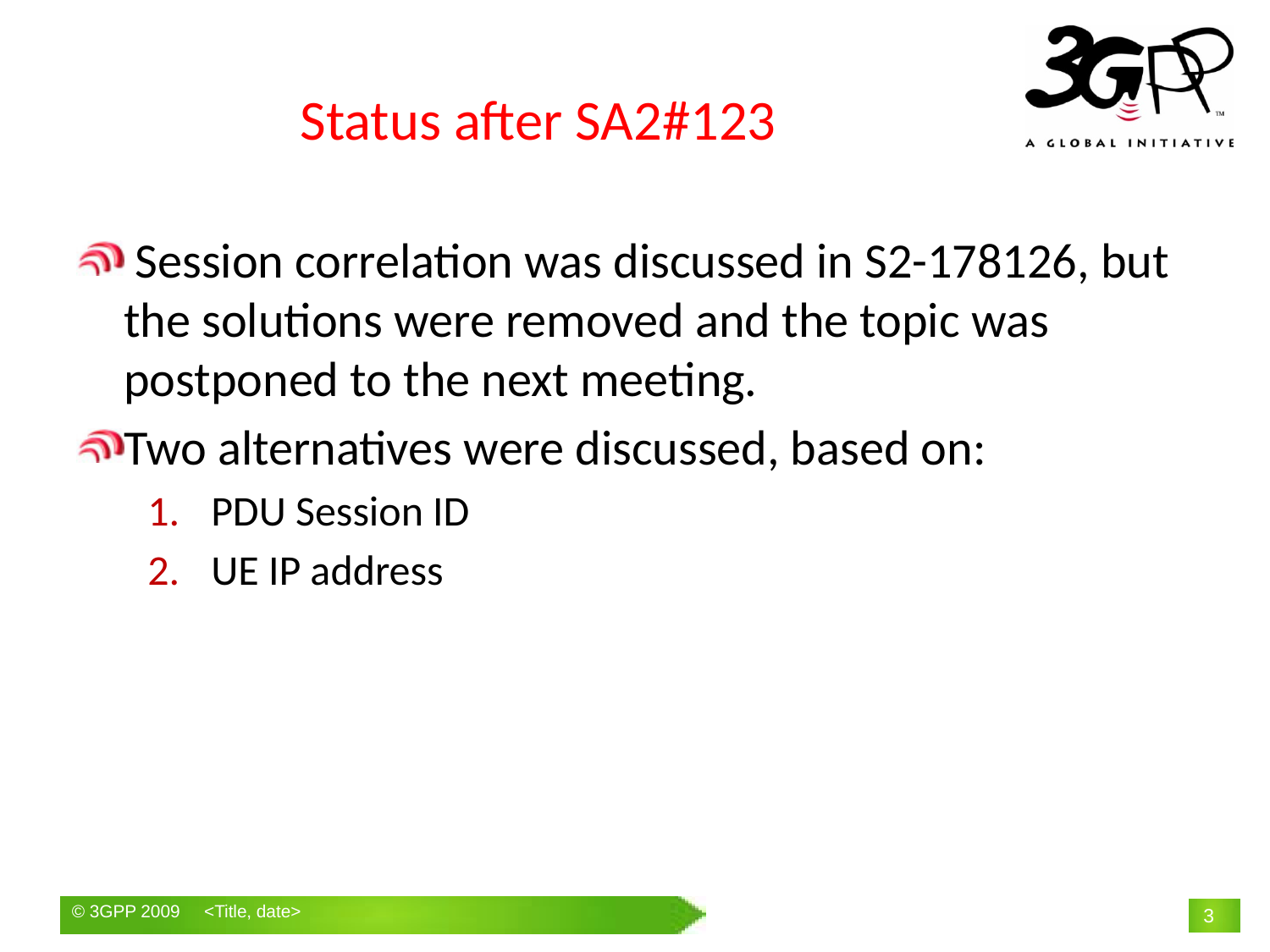

# Status after SA2#123
 Session correlation was discussed in S2-178126, but the solutions were removed and the topic was postponed to the next meeting.
Two alternatives were discussed, based on:
PDU Session ID
UE IP address